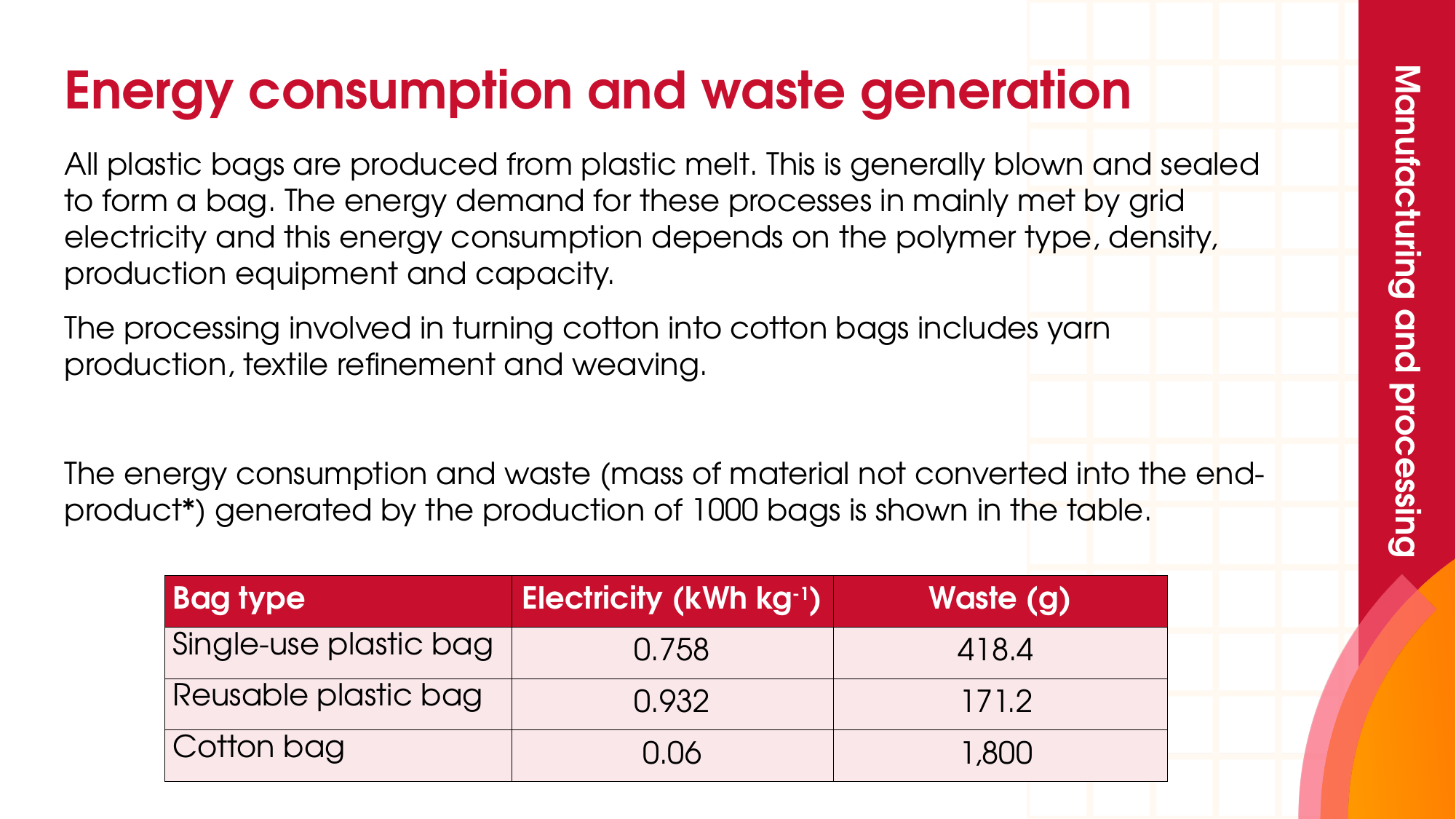

# Energy consumption and waste generation
Manufacturing and processing
All plastic bags are produced from plastic melt. This is generally blown and sealed to form a bag. The energy demand for these processes in mainly met by grid electricity and this energy consumption depends on the polymer type, density, production equipment and capacity.
The processing involved in turning cotton into cotton bags includes yarn production, textile refinement and weaving.

The energy consumption and waste (mass of material not converted into the end-product*) generated by the production of 1000 bags is shown in the table.

| Bag type | Electricity (kWh kg-1) | Waste (g) |
| --- | --- | --- |
| Single-use plastic bag | 0.758 | 418.4 |
| Reusable plastic bag | 0.932 | 171.2 |
| Cotton bag | 0.06 | 1,800 |